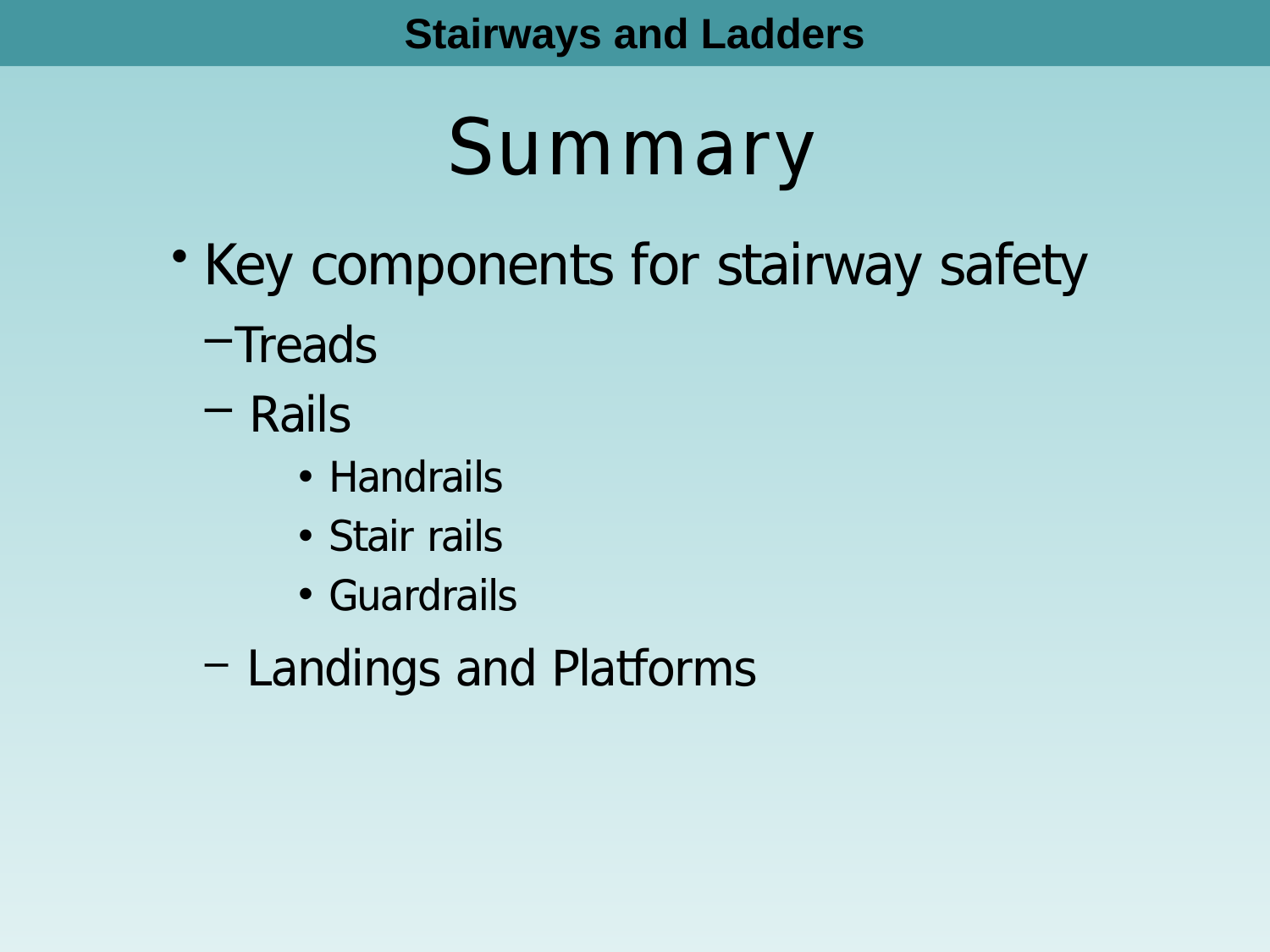

Stairways and Ladders
Summary
 Key components for stairway safety
Treads
 Rails
Handrails
Stair rails
Guardrails
 Landings and Platforms